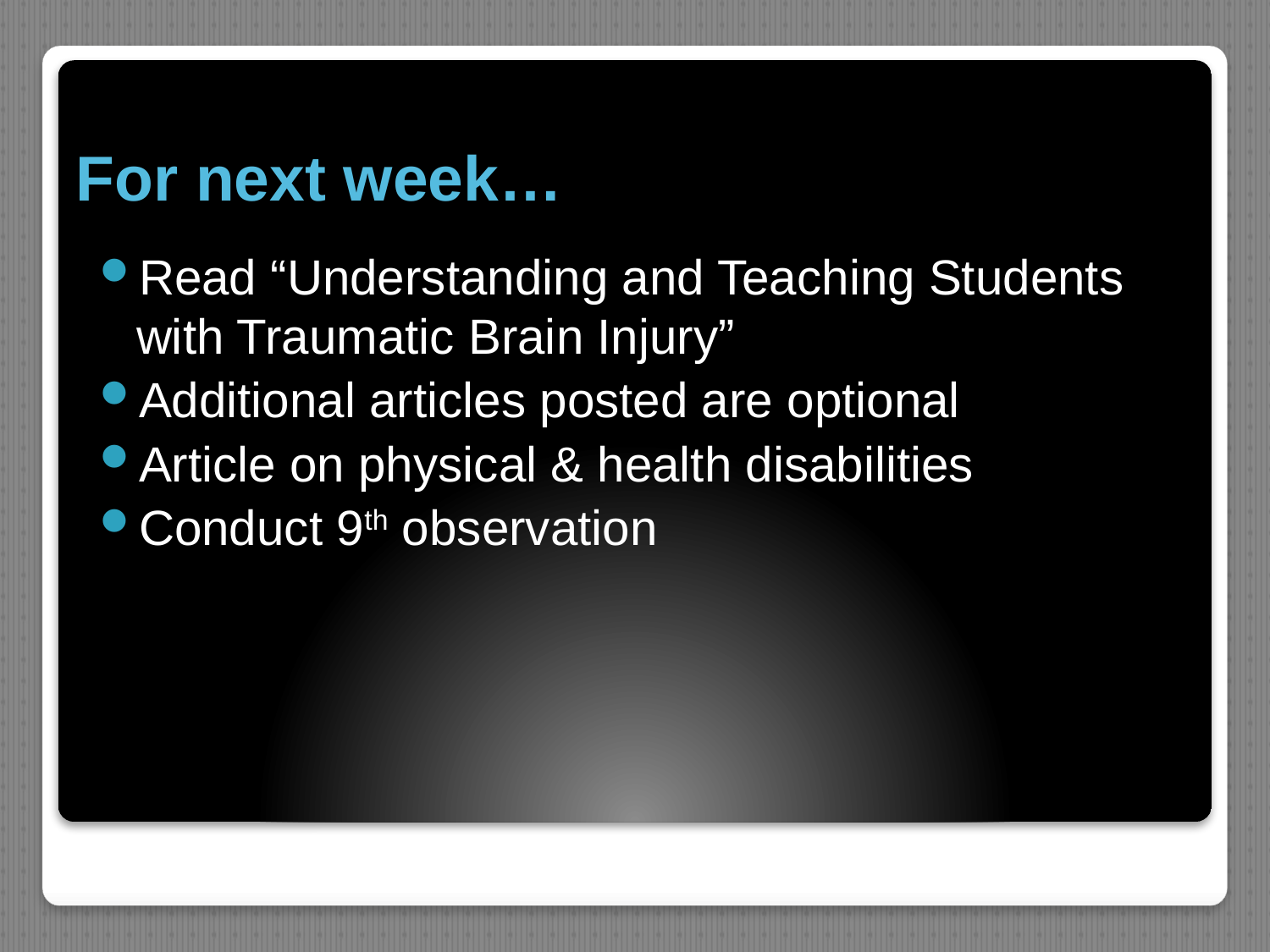

# For next week…
Read “Understanding and Teaching Students with Traumatic Brain Injury”
Additional articles posted are optional
Article on physical & health disabilities
Conduct 9th observation